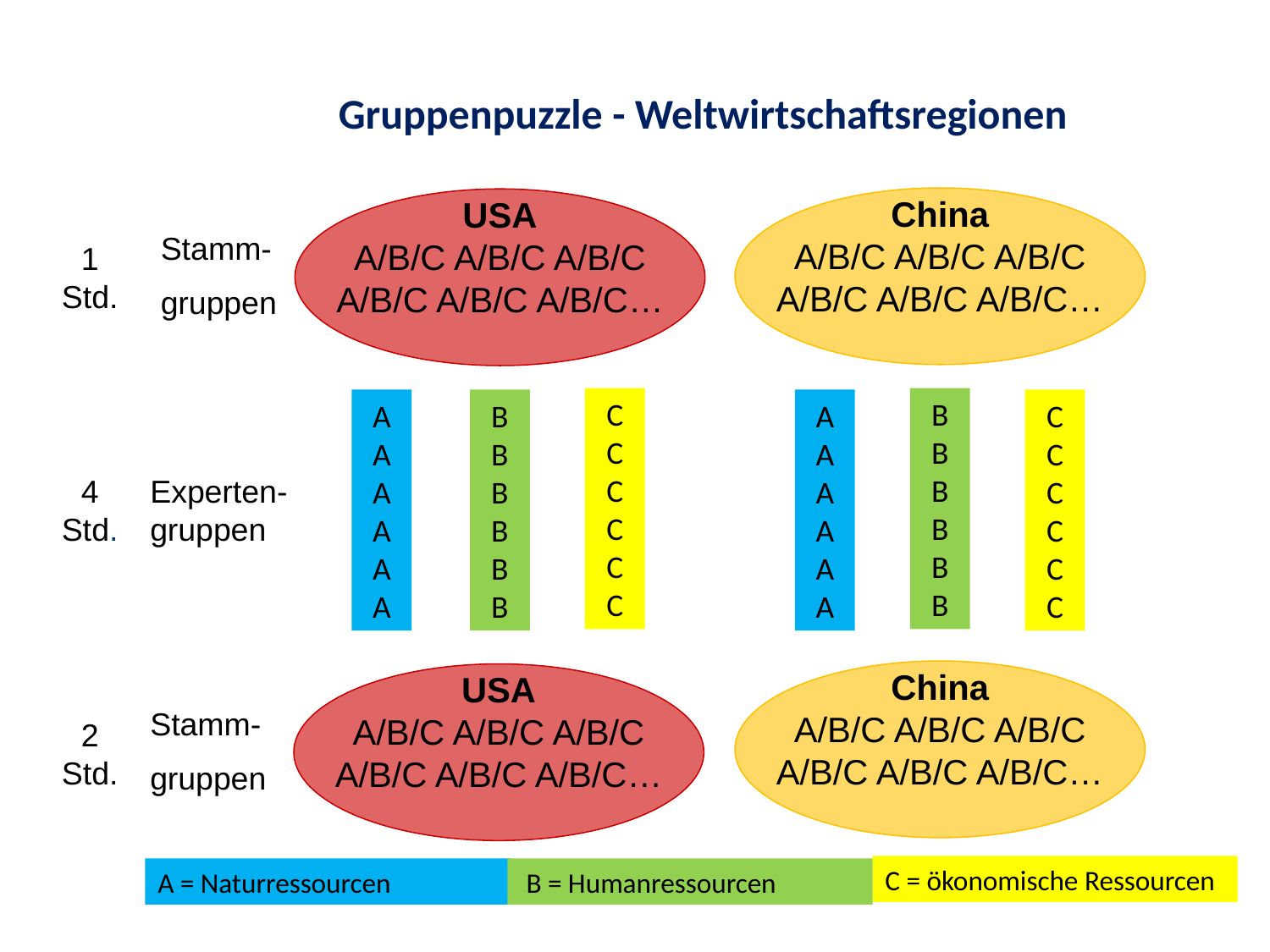

Gruppenpuzzle - Weltwirtschaftsregionen
China
A/B/C A/B/C A/B/C
A/B/C A/B/C A/B/C…

USA
A/B/C A/B/C A/B/C
A/B/C A/B/C A/B/C…

Stamm-
gruppen
1 Std.
C
C
C
C
C
C
B
B
B
B
B
B
A
A
A
A
A
A
B
B
B
B
B
B
A
A
A
A
A
A
C
C
C
C
C
C
4 Std.
Experten-gruppen
China
A/B/C A/B/C A/B/C
A/B/C A/B/C A/B/C…

USA
A/B/C A/B/C A/B/C
A/B/C A/B/C A/B/C…

Stamm-
gruppen
2 Std.
C = ökonomische Ressourcen
A = Naturressourcen
 B = Humanressourcen